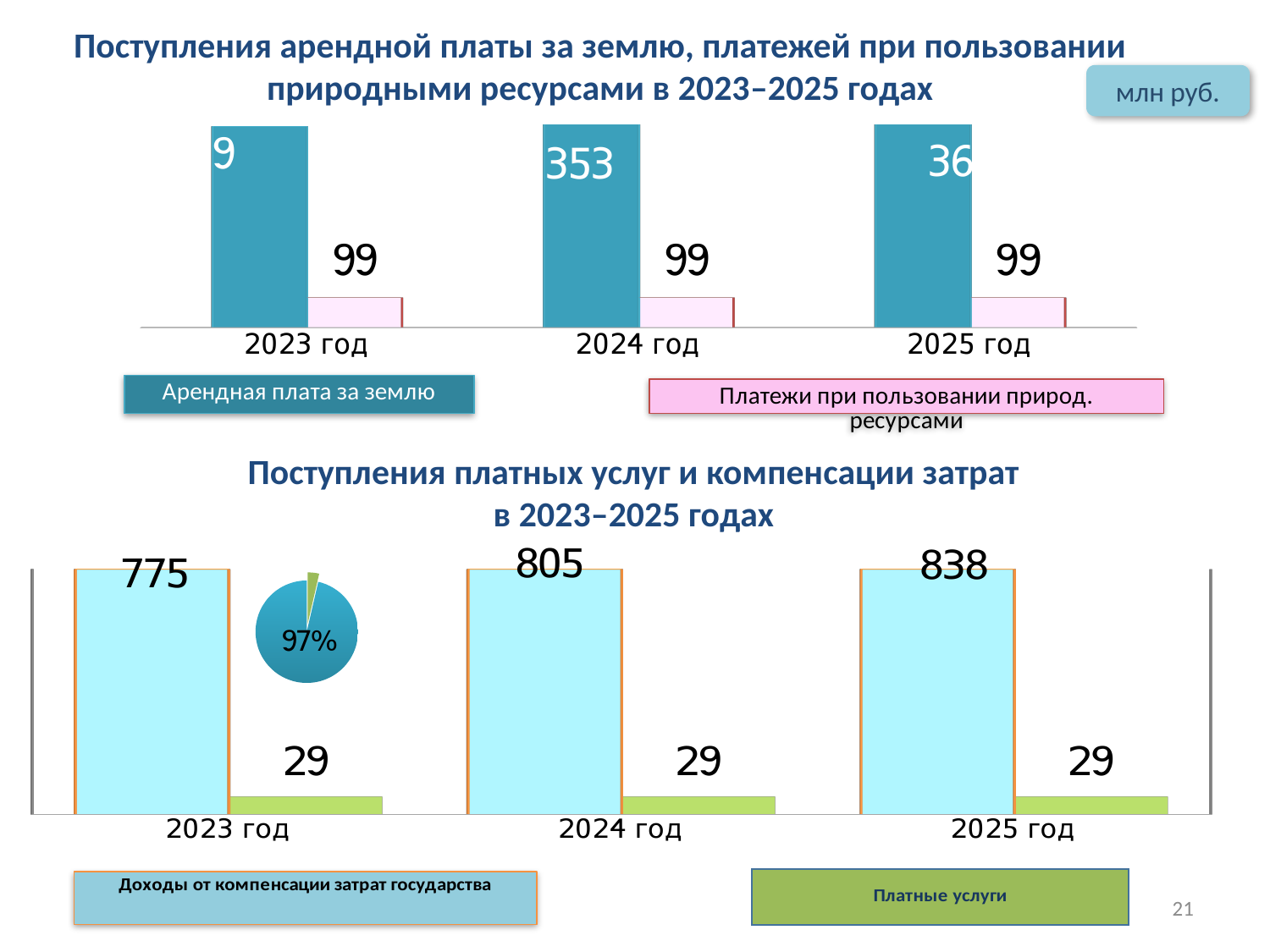

# Поступления арендной платы за землю, платежей при пользовании природными ресурсами в 2023–2025 годах
млн руб.

[unsupported chart]

367
353
Поступления платных услуг и компенсации затрат
в 2023–2025 годах

[unsupported chart]

### Chart

| Category | Столбец1 |
|---|---|
| Кв. 1 | 29.0 |
| Кв. 2 | 775.0 |
21